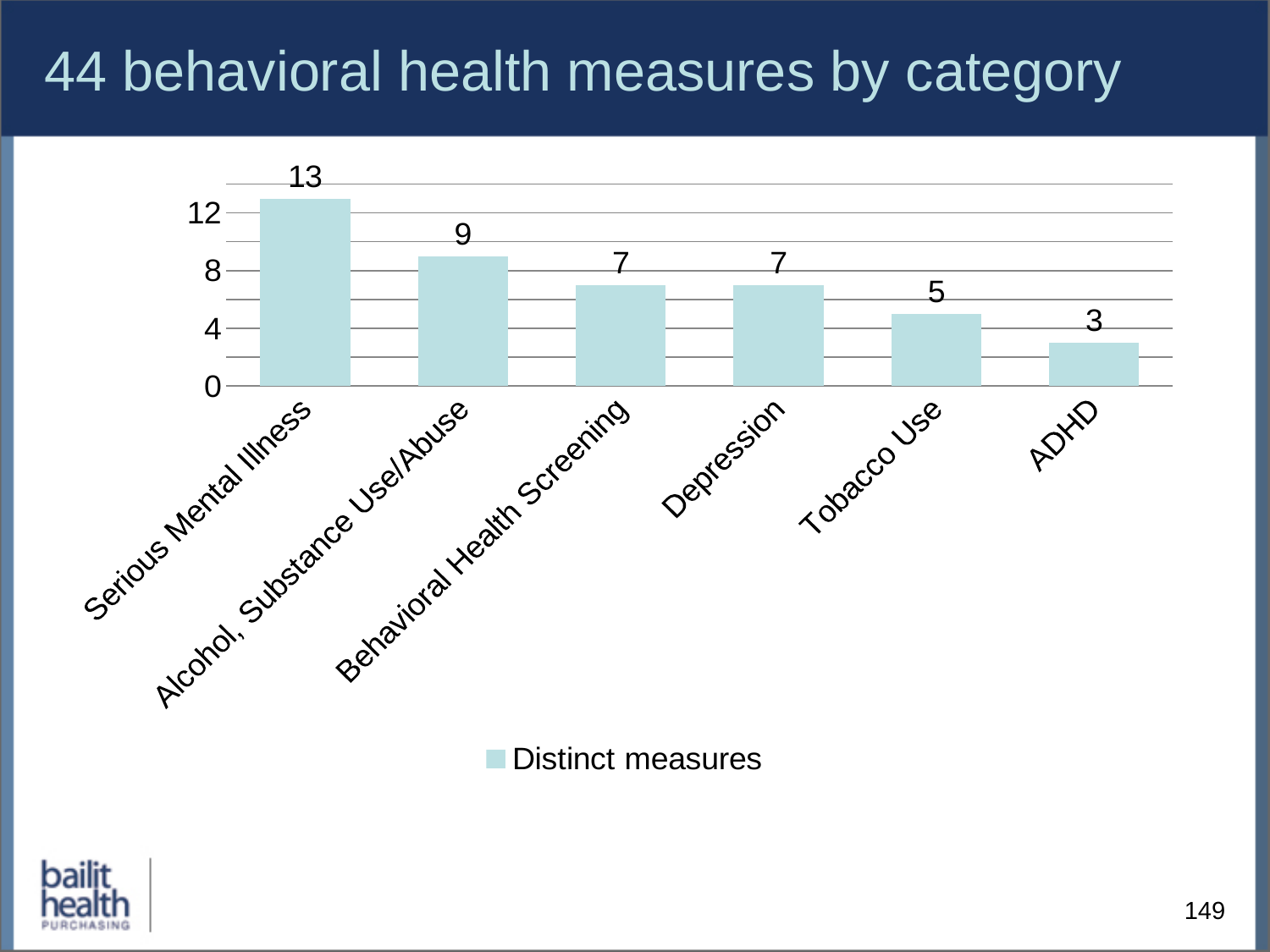

# 44 behavioral health measures by category

### Chart

| Category | Distinct measures |
|---|---|
| Serious Mental Illness | 13.0 |
| Alcohol, Substance Use/Abuse | 9.0 |
| Behavioral Health Screening | 7.0 |
| Depression | 7.0 |
| Tobacco Use | 5.0 |
| ADHD | 3.0 |
149